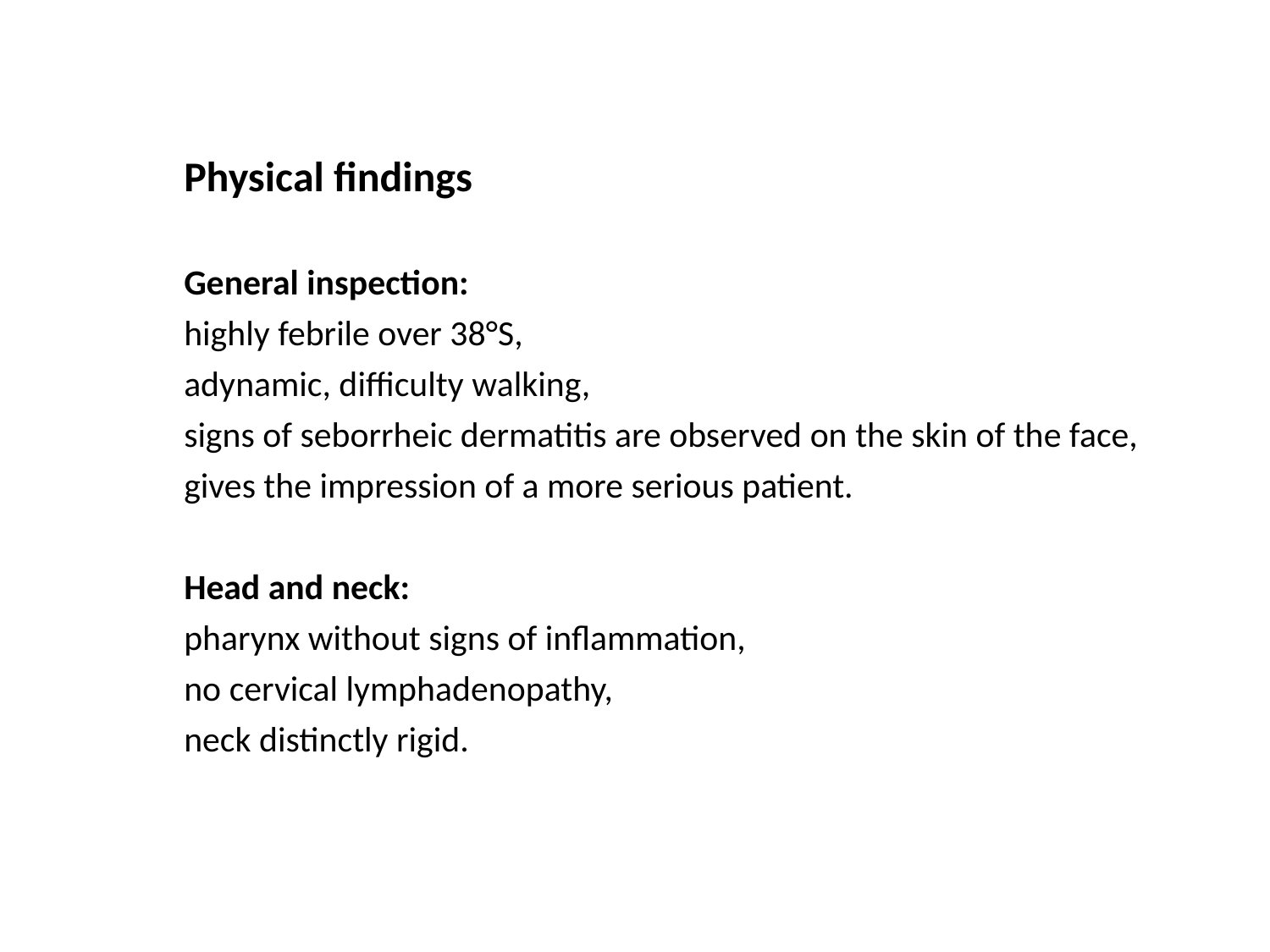

Physical findings

General inspection:
highly febrile over 38°S,
adynamic, difficulty walking,
signs of seborrheic dermatitis are observed on the skin of the face,
gives the impression of a more serious patient.

Head and neck:
pharynx without signs of inflammation,
no cervical lymphadenopathy,
neck distinctly rigid.